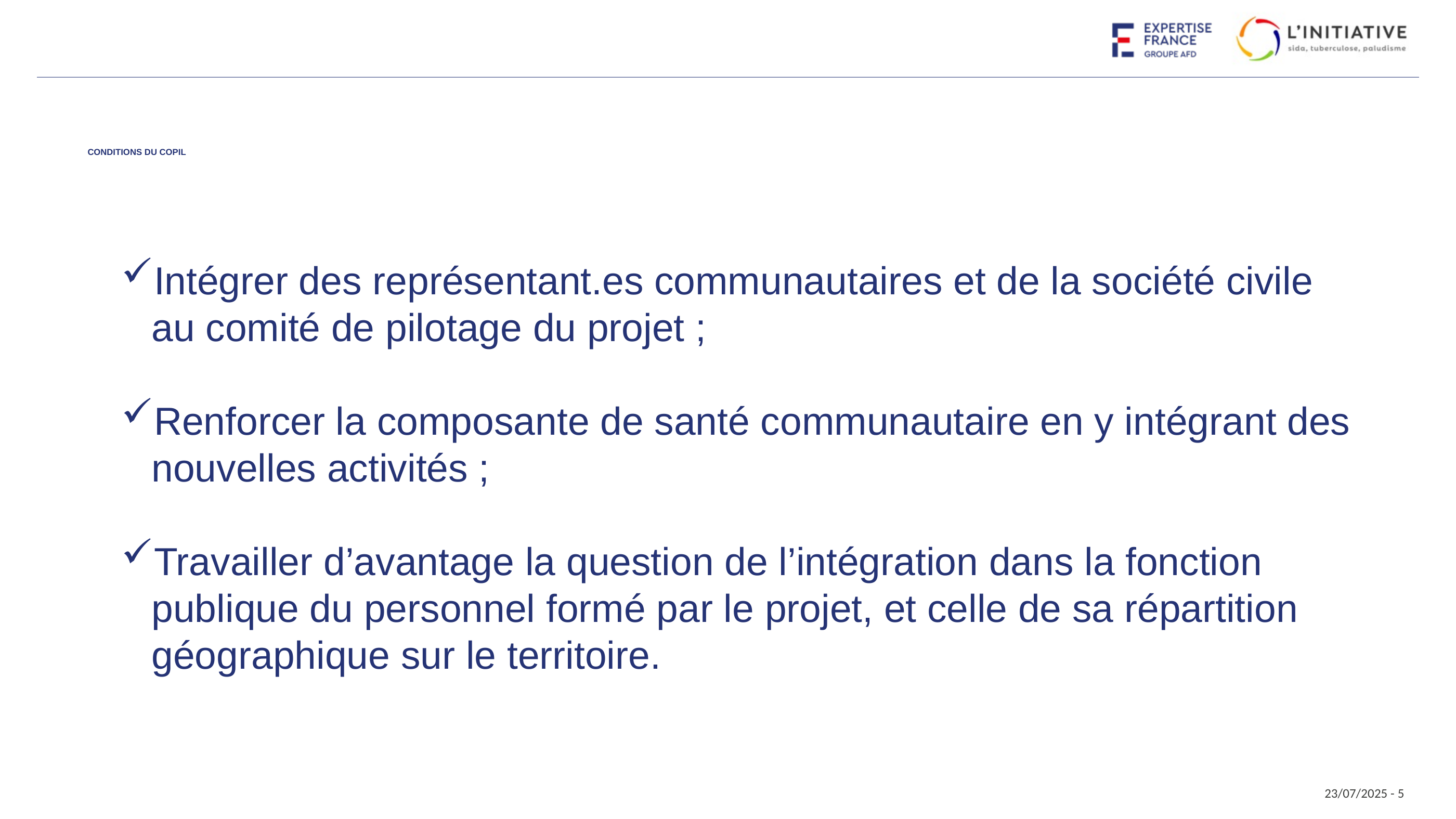

CONDITIONS du copil

Intégrer des représentant.es communautaires et de la société civile au comité de pilotage du projet ;

Renforcer la composante de santé communautaire en y intégrant des nouvelles activités ;

Travailler d’avantage la question de l’intégration dans la fonction publique du personnel formé par le projet, et celle de sa répartition géographique sur le territoire.
23/07/2025 - 5